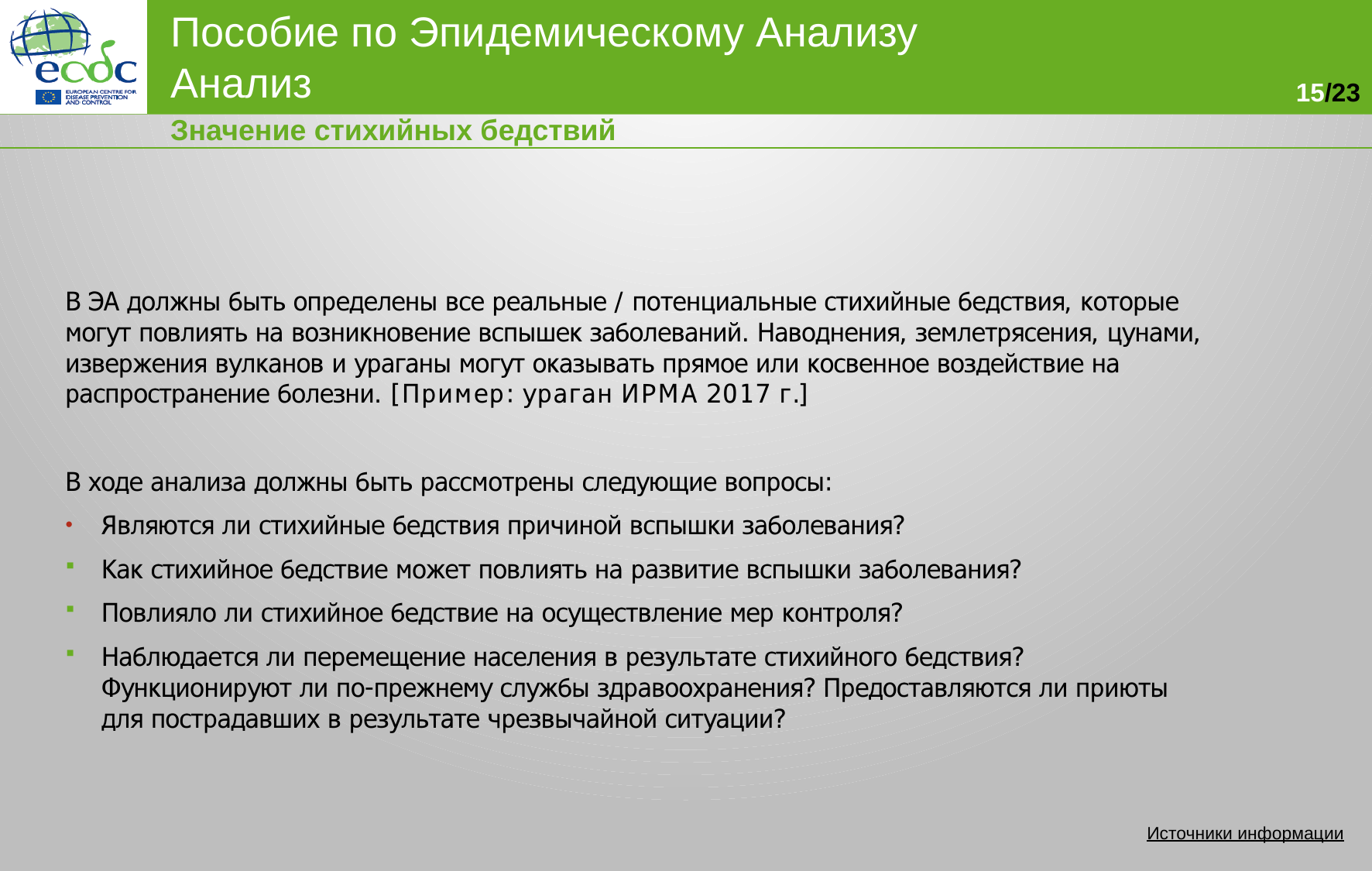

Значение стихийных бедствий
В ЭА должны быть определены все реальные / потенциальные стихийные бедствия, которые могут повлиять на возникновение вспышек заболеваний. Наводнения, землетрясения, цунами, извержения вулканов и ураганы могут оказывать прямое или косвенное воздействие на распространение болезни. [Пример: ураган ИРМА 2017 г.]

В ходе анализа должны быть рассмотрены следующие вопросы:
Являются ли стихийные бедствия причиной вспышки заболевания?
Как стихийное бедствие может повлиять на развитие вспышки заболевания?
Повлияло ли стихийное бедствие на осуществление мер контроля?
Наблюдается ли перемещение населения в результате стихийного бедствия? Функционируют ли по-прежнему службы здравоохранения? Предоставляются ли приюты для пострадавших в результате чрезвычайной ситуации?
Наводнения: http://www.dartmouth.edu/~floods/
Ураганы: http://www.nhc.noaa.gov/gtwo_epac.shtml
Извержения вулканов: http://www.ssd.noaa.gov/VAAC/washington.html
 Общие стихийные бедствия: http://www.pdc.org/iweb/pdchome.html;jsessionid=3094F40AC5E3F84873332C9E6509BE21
http://www.usgs.gov/hazards/
http://www.gdacs.org/
http://iys.cidi.org/disaster/
Загрязнение воздуха: http://www.airqualitynow.eu/comparing_home.php
Источники информации